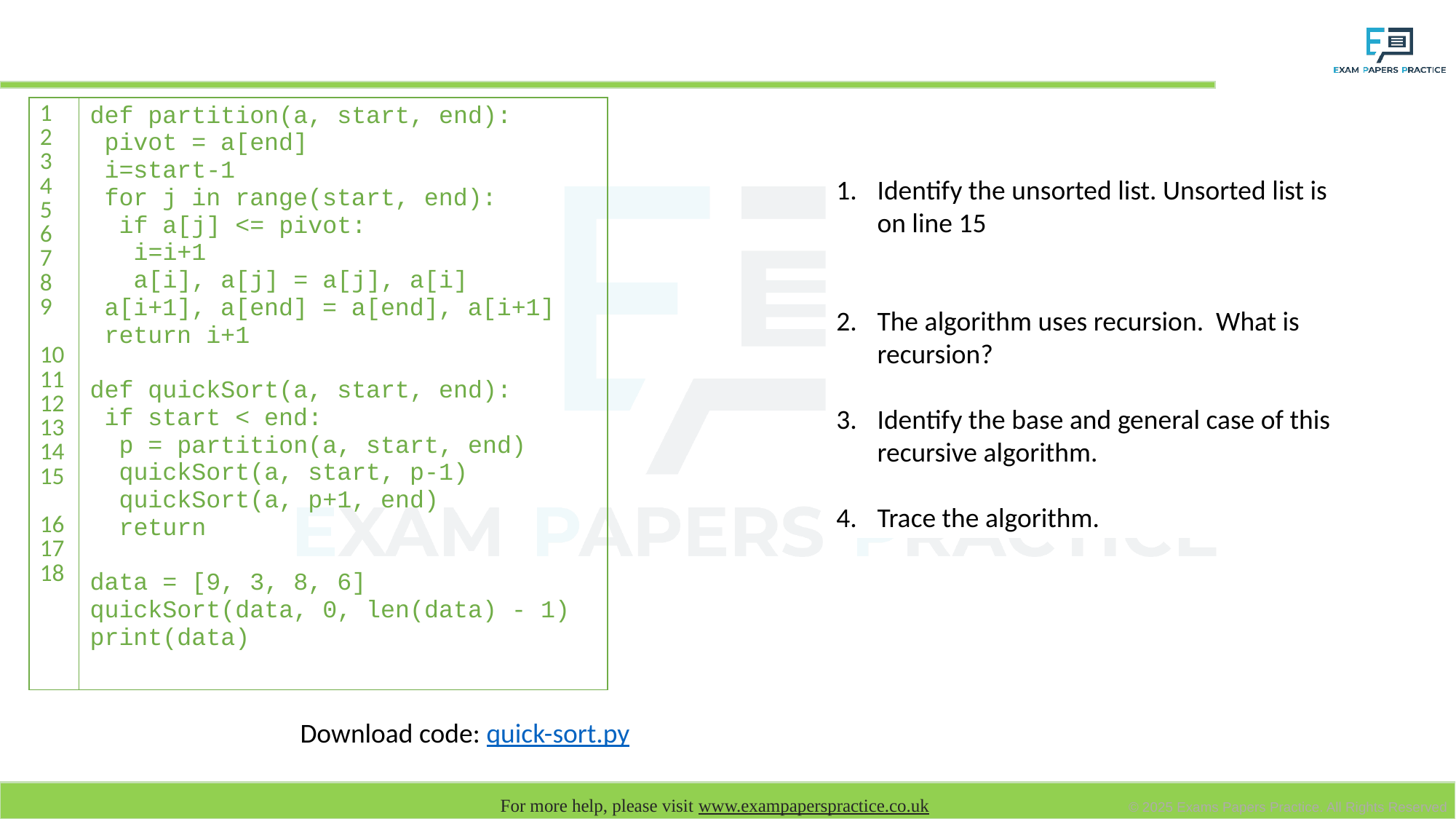

# Quick Sort algorithm
| 1 2 3 4 5 6 7 8 9 10 11 12 13 14 15 16 17 18 | def partition(a, start, end): pivot = a[end] i=start-1 for j in range(start, end): if a[j] <= pivot: i=i+1 a[i], a[j] = a[j], a[i] a[i+1], a[end] = a[end], a[i+1] return i+1 def quickSort(a, start, end): if start < end: p = partition(a, start, end) quickSort(a, start, p-1) quickSort(a, p+1, end) return data = [9, 3, 8, 6] quickSort(data, 0, len(data) - 1) print(data) |
| --- | --- |
Identify the unsorted list. Unsorted list is on line 15

The algorithm uses recursion.  What is recursion?

Identify the base and general case of this recursive algorithm.

Trace the algorithm.
Download code: quick-sort.py